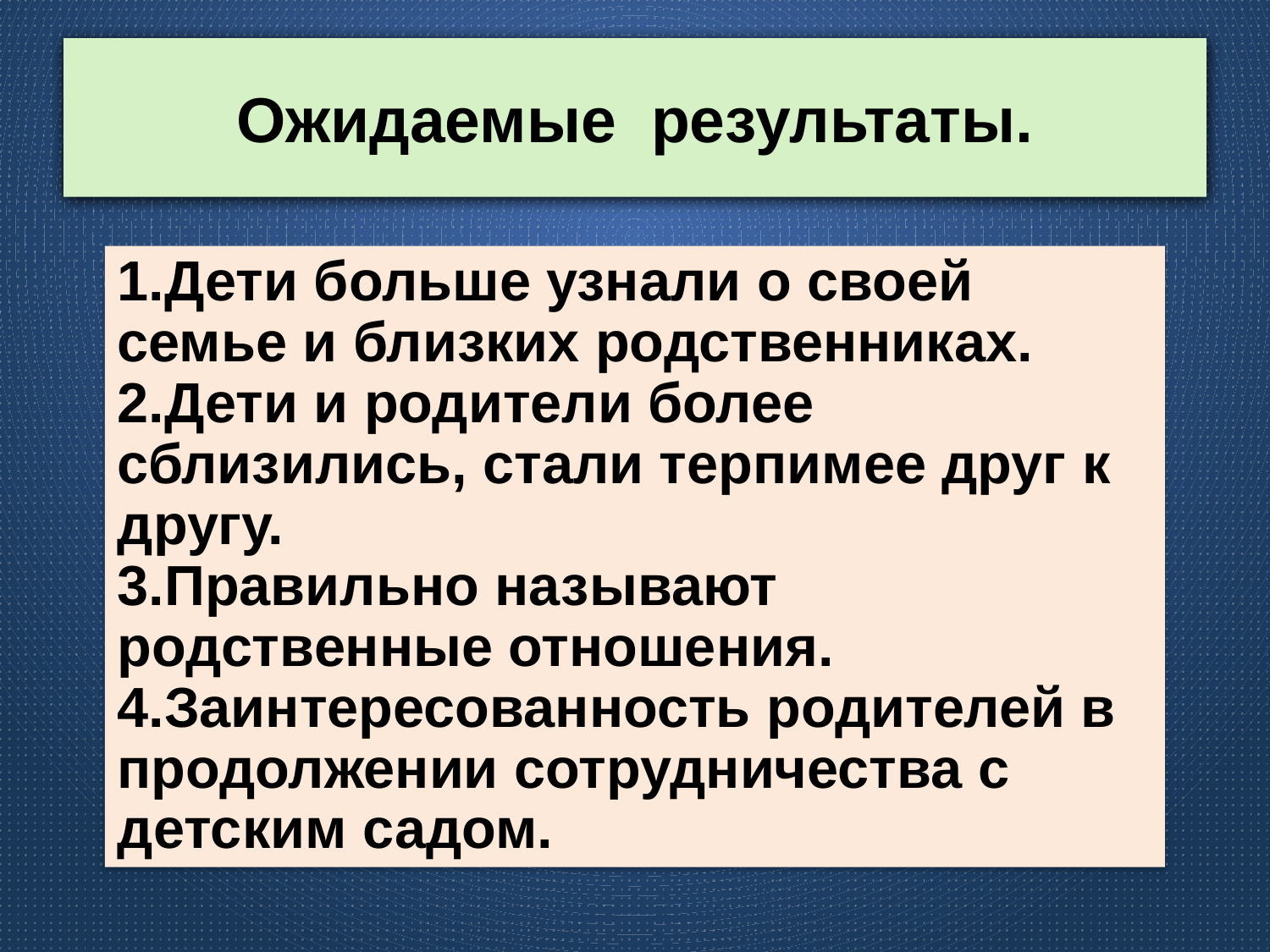

# Ожидаемые  результаты.
1.Дети больше узнали о своей семье и близких родственниках.
2.Дети и родители более сблизились, стали терпимее друг к другу.
3.Правильно называют родственные отношения.
4.Заинтересованность родителей в продолжении сотрудничества с детским садом.